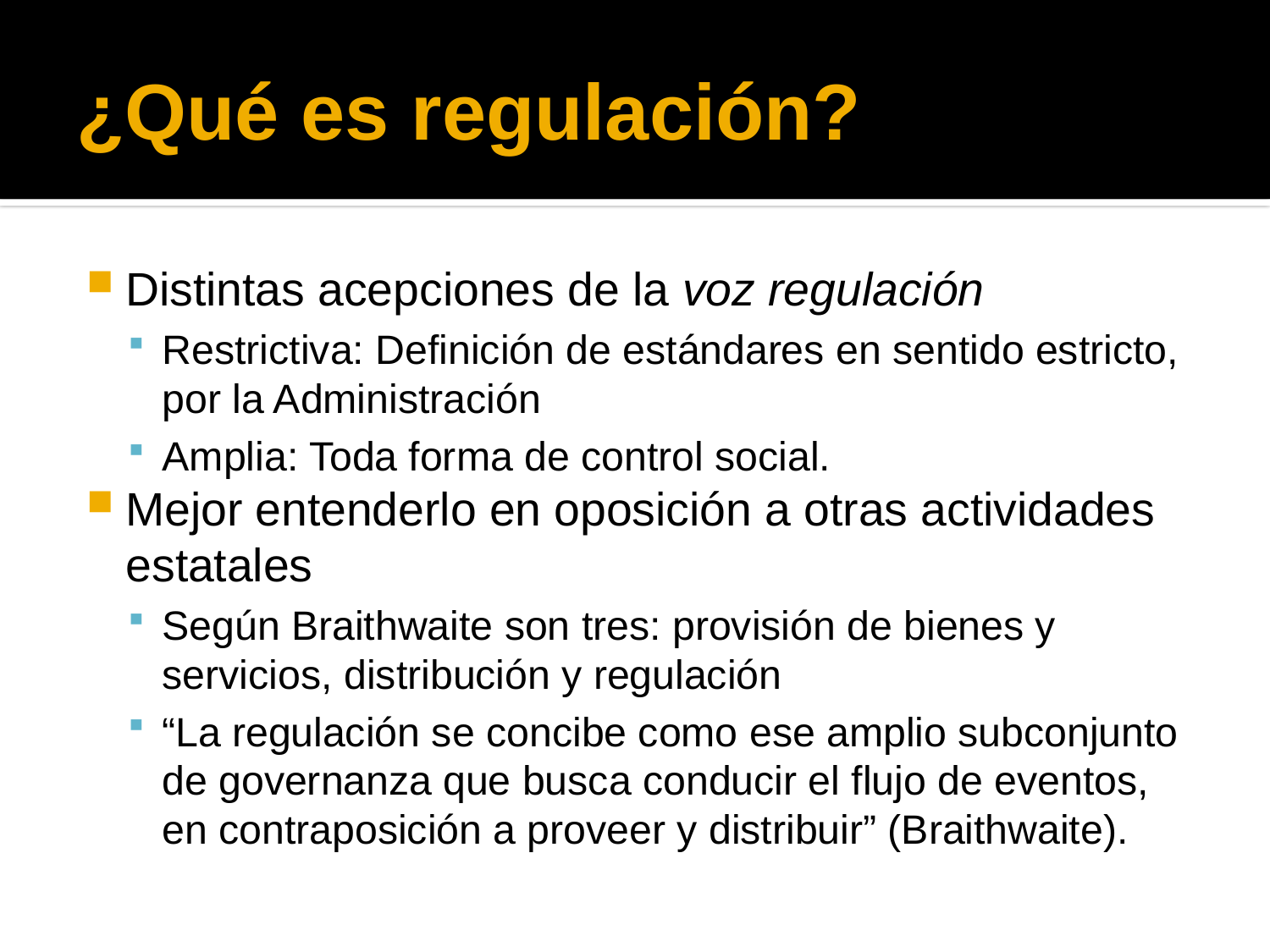

# ¿Qué es regulación?
Distintas acepciones de la voz regulación
Restrictiva: Definición de estándares en sentido estricto, por la Administración
Amplia: Toda forma de control social.
Mejor entenderlo en oposición a otras actividades estatales
Según Braithwaite son tres: provisión de bienes y servicios, distribución y regulación
“La regulación se concibe como ese amplio subconjunto de governanza que busca conducir el flujo de eventos, en contraposición a proveer y distribuir” (Braithwaite).